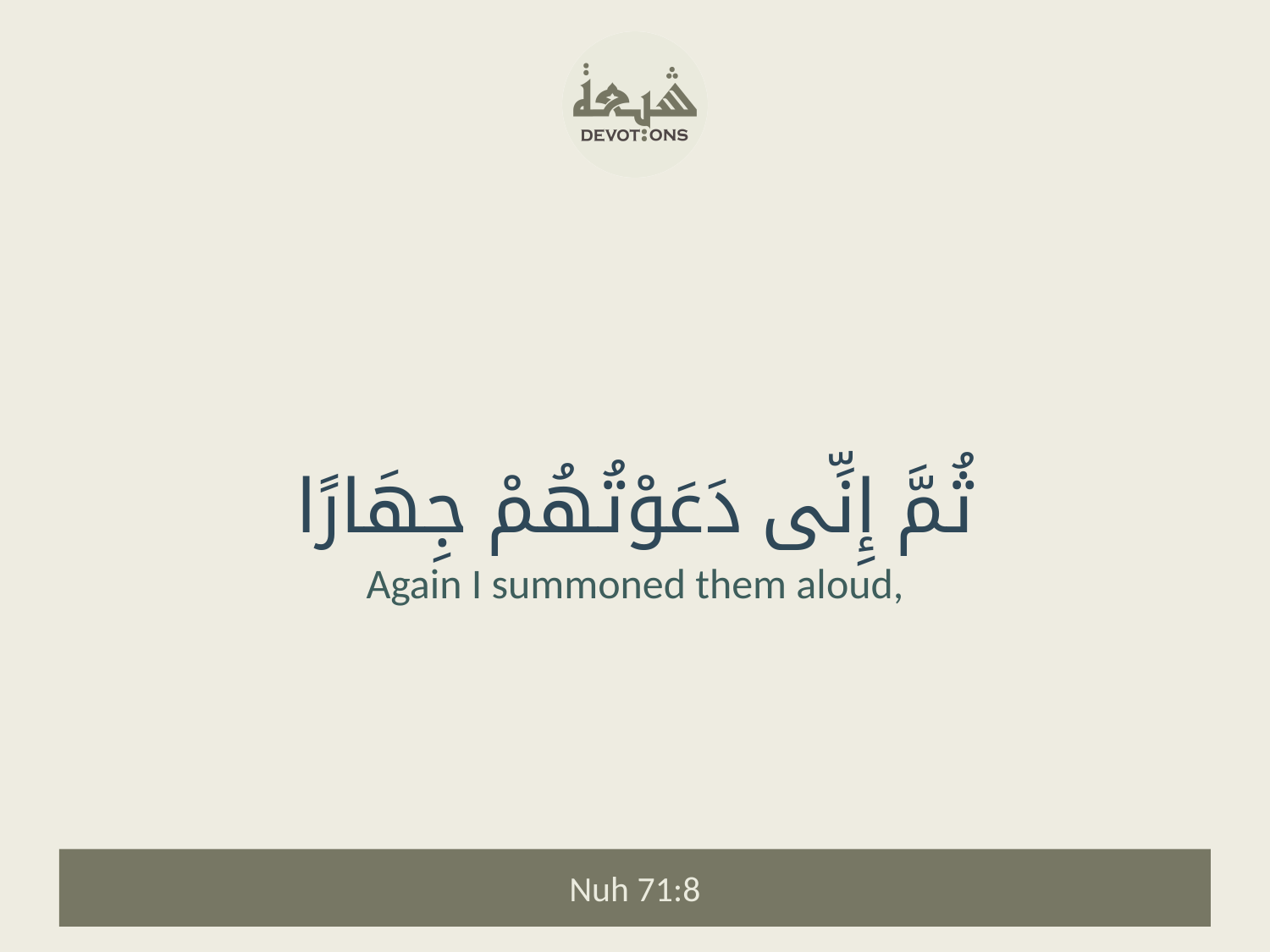

ثُمَّ إِنِّى دَعَوْتُهُمْ جِهَارًا
Again I summoned them aloud,
Nuh 71:8